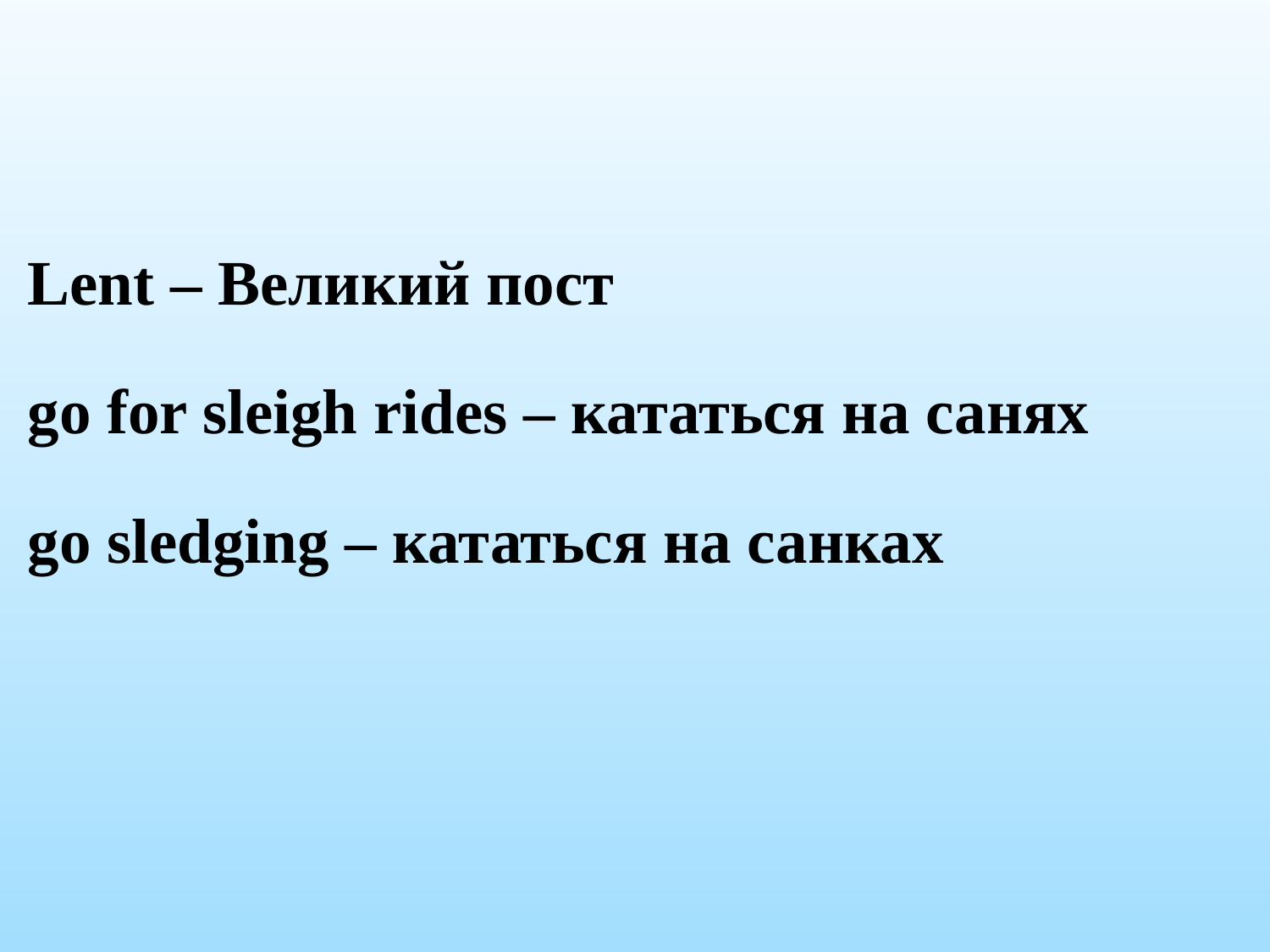

Lent – Великий пост
go for sleigh rides – кататься на санях
go sledging – кататься на санках